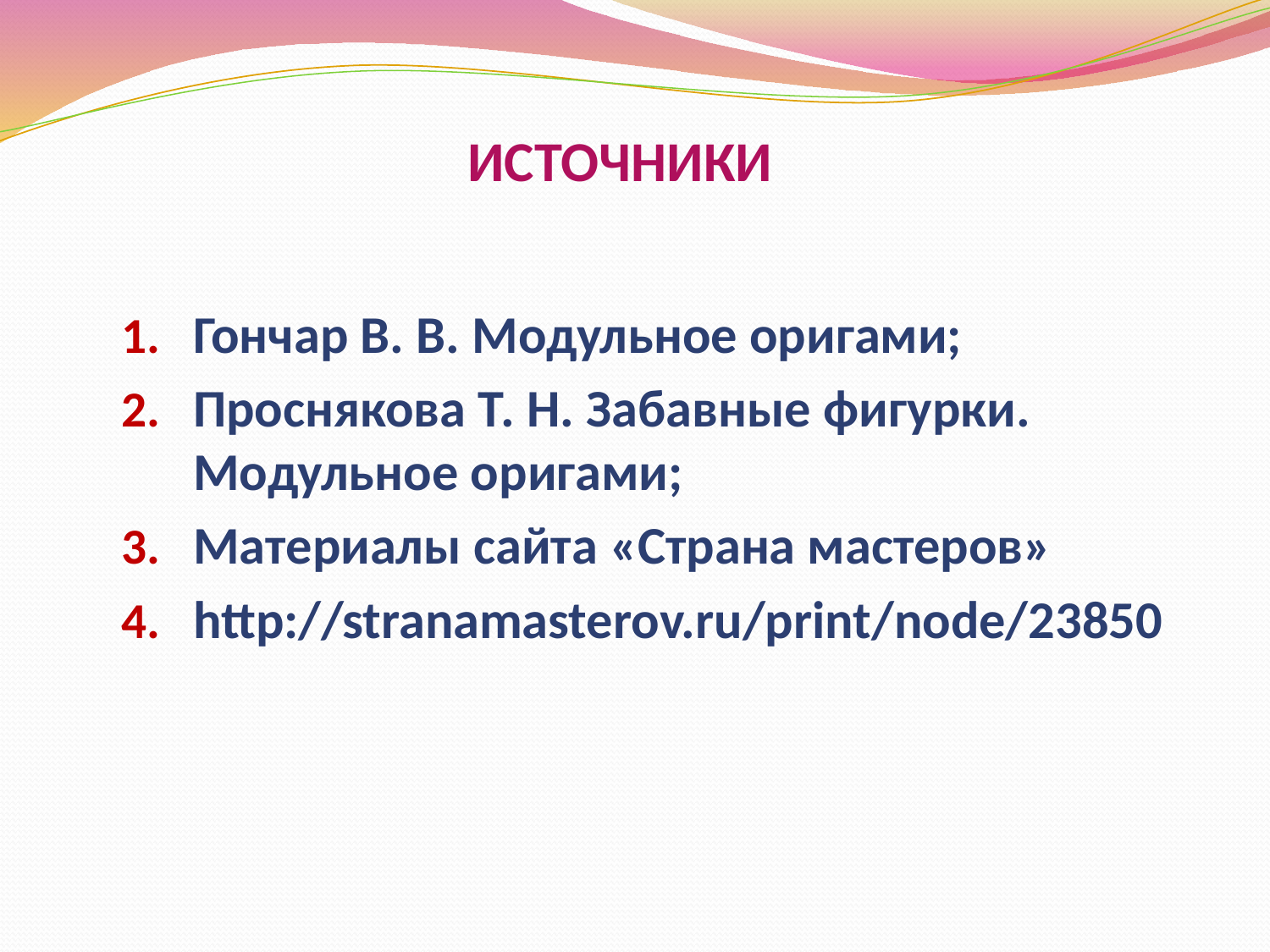

ИСТОЧНИКИ

Гончар В. В. Модульное оригами;
Проснякова Т. Н. Забавные фигурки. Модульное оригами;
Материалы сайта «Страна мастеров»
http://stranamasterov.ru/print/node/23850